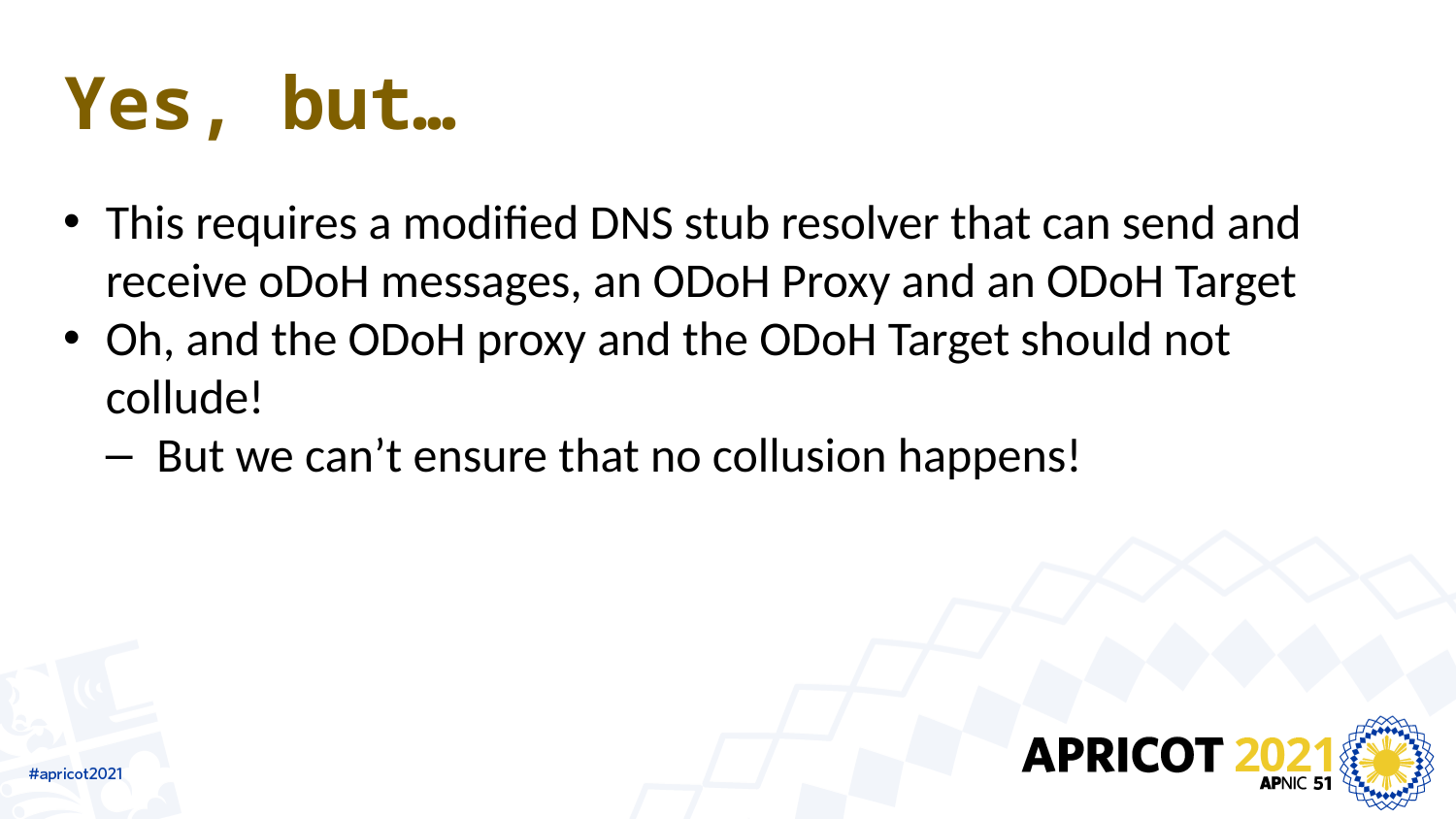

# Yes, but…
This requires a modified DNS stub resolver that can send and receive oDoH messages, an ODoH Proxy and an ODoH Target
Oh, and the ODoH proxy and the ODoH Target should not collude!
But we can’t ensure that no collusion happens!